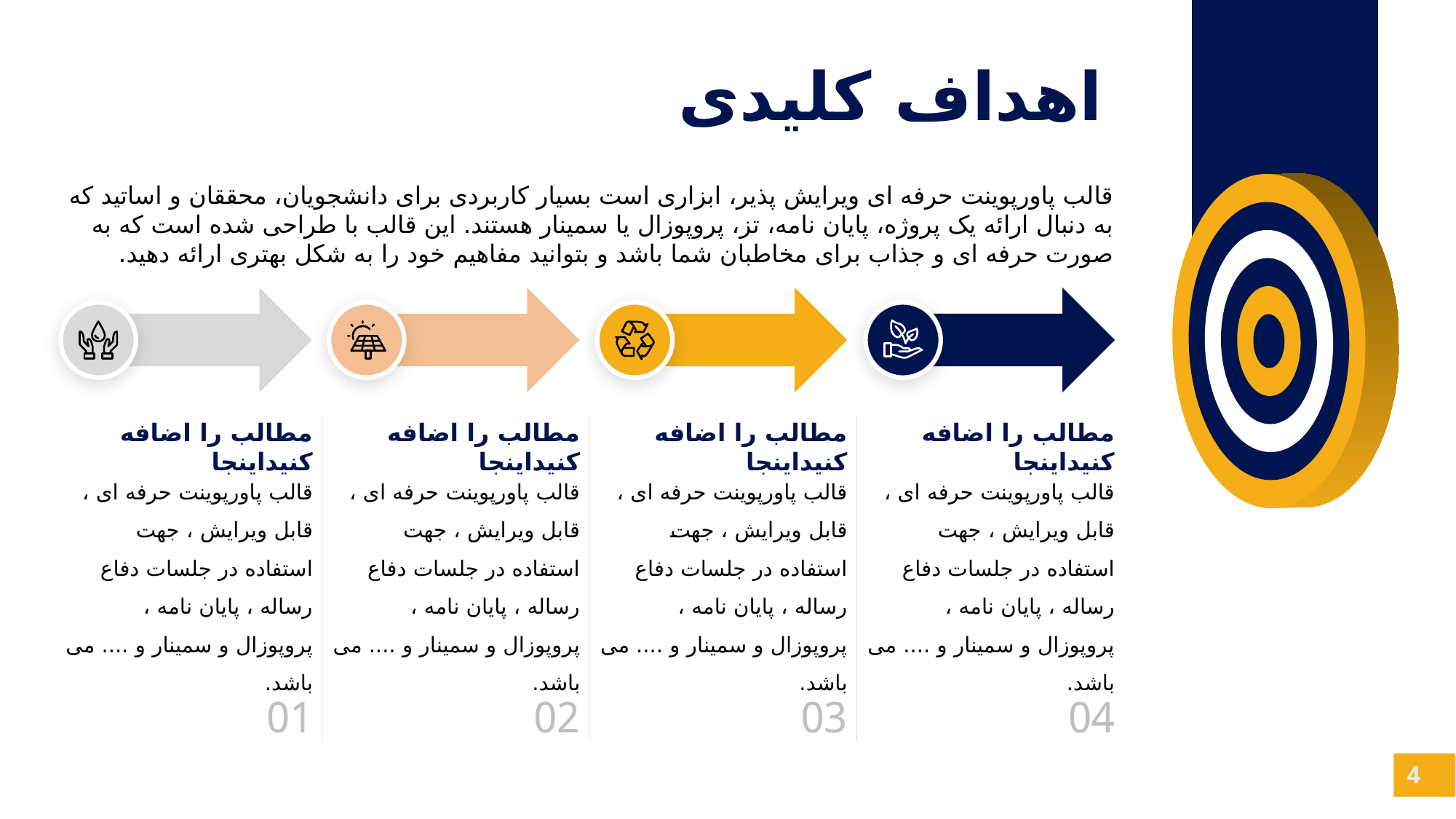

اهداف کلیدی

قالب پاورپوینت حرفه ای ویرایش پذیر، ابزاری است بسیار کاربردی برای دانشجویان، محققان و اساتید که به دنبال ارائه یک پروژه، پایان نامه، تز، پروپوزال یا سمینار هستند. این قالب با طراحی شده است که به صورت حرفه ای و جذاب برای مخاطبان شما باشد و بتوانید مفاهیم خود را به شکل بهتری ارائه دهید.

مطالب را اضافه کنیداینجا
مطالب را اضافه کنیداینجا
مطالب را اضافه کنیداینجا
مطالب را اضافه کنیداینجا
قالب پاورپوينت حرفه ای ، قابل ویرایش ، جهت استفاده در جلسات دفاع رساله ، پایان نامه ، پروپوزال و سمینار و .... می باشد.
قالب پاورپوينت حرفه ای ، قابل ویرایش ، جهت استفاده در جلسات دفاع رساله ، پایان نامه ، پروپوزال و سمینار و .... می باشد.
قالب پاورپوينت حرفه ای ، قابل ویرایش ، جهت استفاده در جلسات دفاع رساله ، پایان نامه ، پروپوزال و سمینار و .... می باشد.
قالب پاورپوينت حرفه ای ، قابل ویرایش ، جهت استفاده در جلسات دفاع رساله ، پایان نامه ، پروپوزال و سمینار و .... می باشد.
01
02
03
04
4